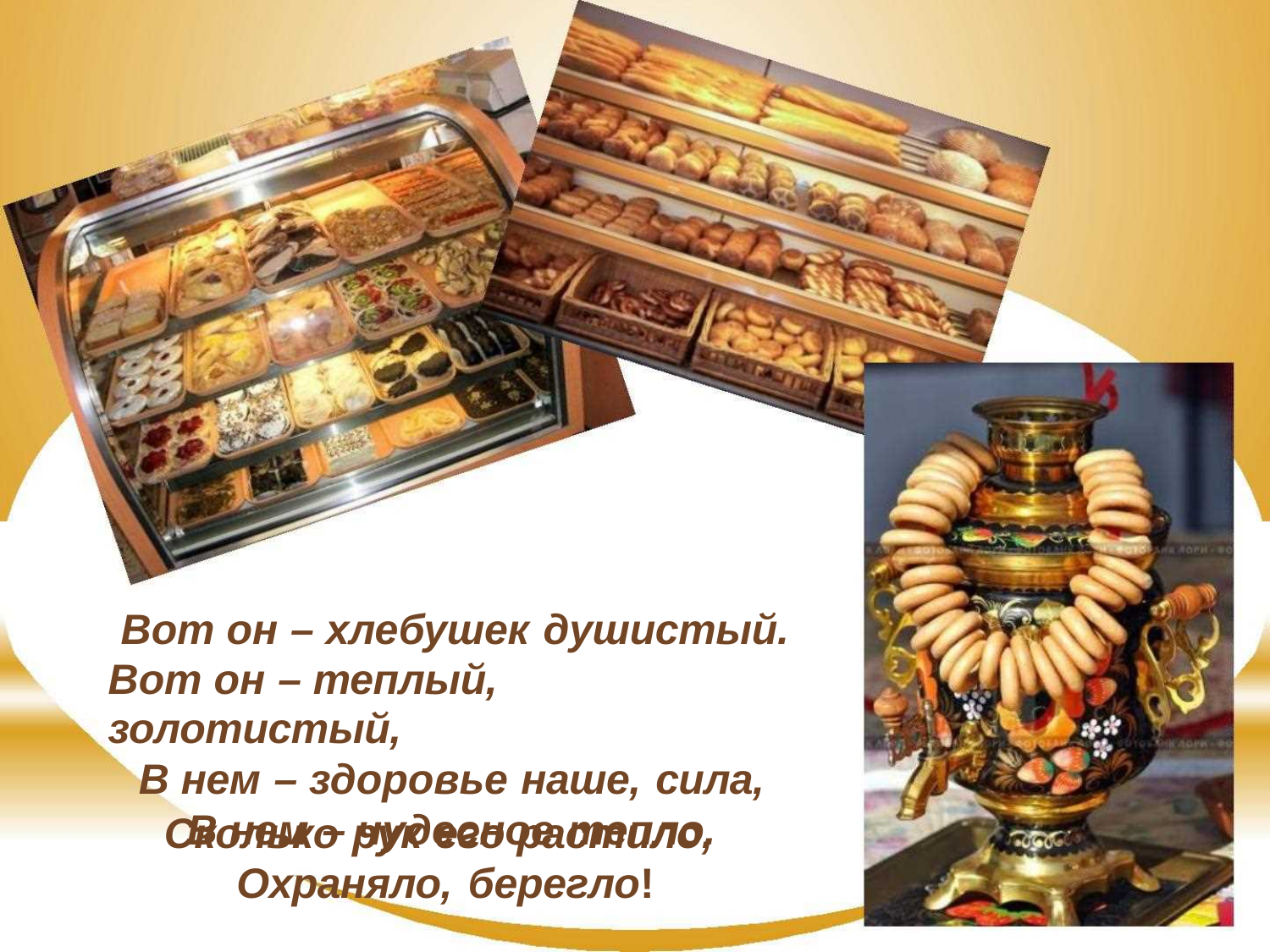

Вот он – хлебушек душистый.
Вот он – теплый, золотистый,
В нем – здоровье наше, сила,
В нем – чудесное тепло.
Сколько рук его растило,
Охраняло, берегло!